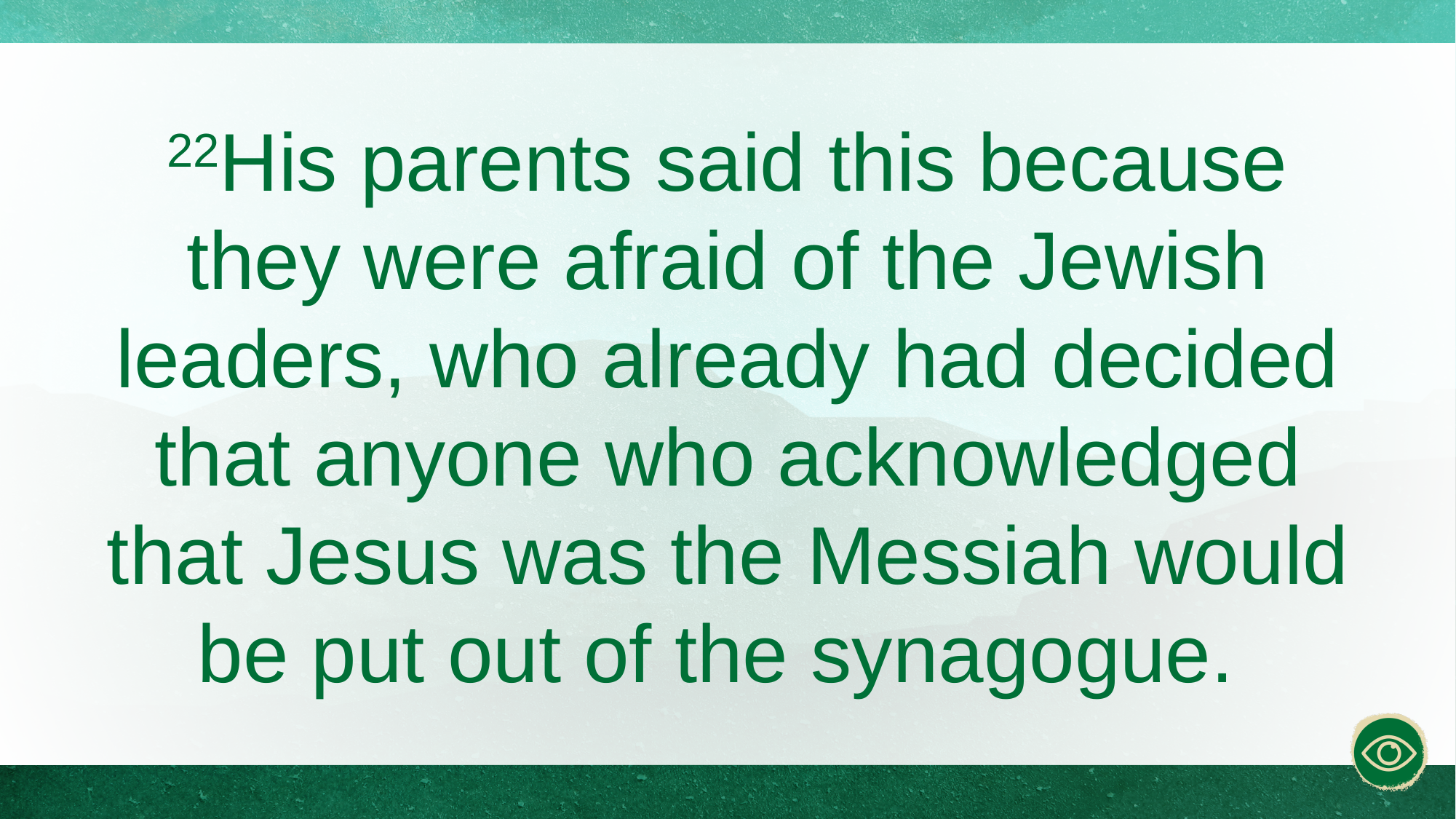

22His parents said this because they were afraid of the Jewish leaders, who already had decided that anyone who acknowledged that Jesus was the Messiah would be put out of the synagogue.